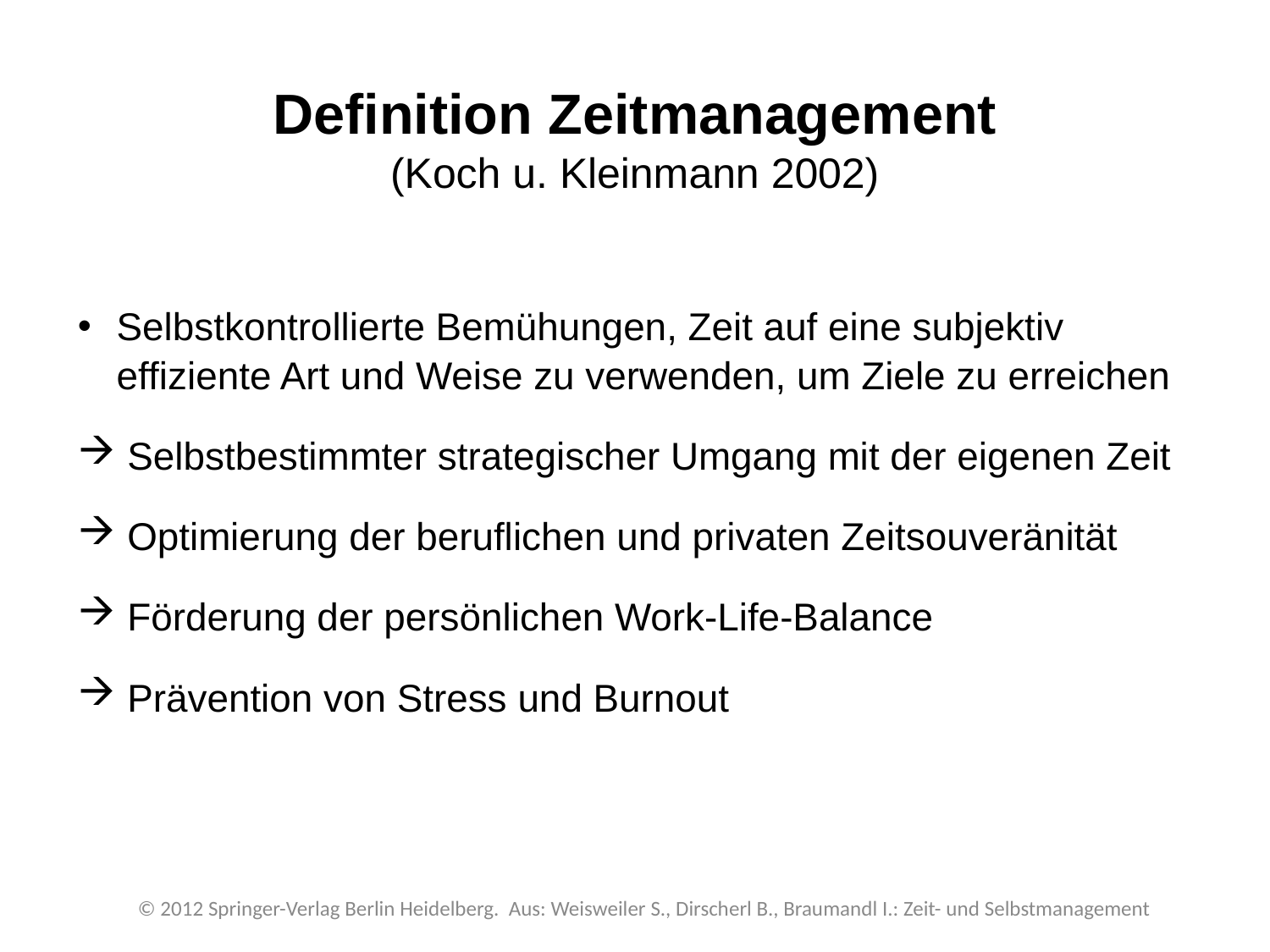

Definition Zeitmanagement
(Koch u. Kleinmann 2002)
Selbstkontrollierte Bemühungen, Zeit auf eine subjektiv effiziente Art und Weise zu verwenden, um Ziele zu erreichen
 Selbstbestimmter strategischer Umgang mit der eigenen Zeit
 Optimierung der beruflichen und privaten Zeitsouveränität
 Förderung der persönlichen Work-Life-Balance
 Prävention von Stress und Burnout
© 2012 Springer-Verlag Berlin Heidelberg.  Aus: Weisweiler S., Dirscherl B., Braumandl I.: Zeit- und Selbstmanagement